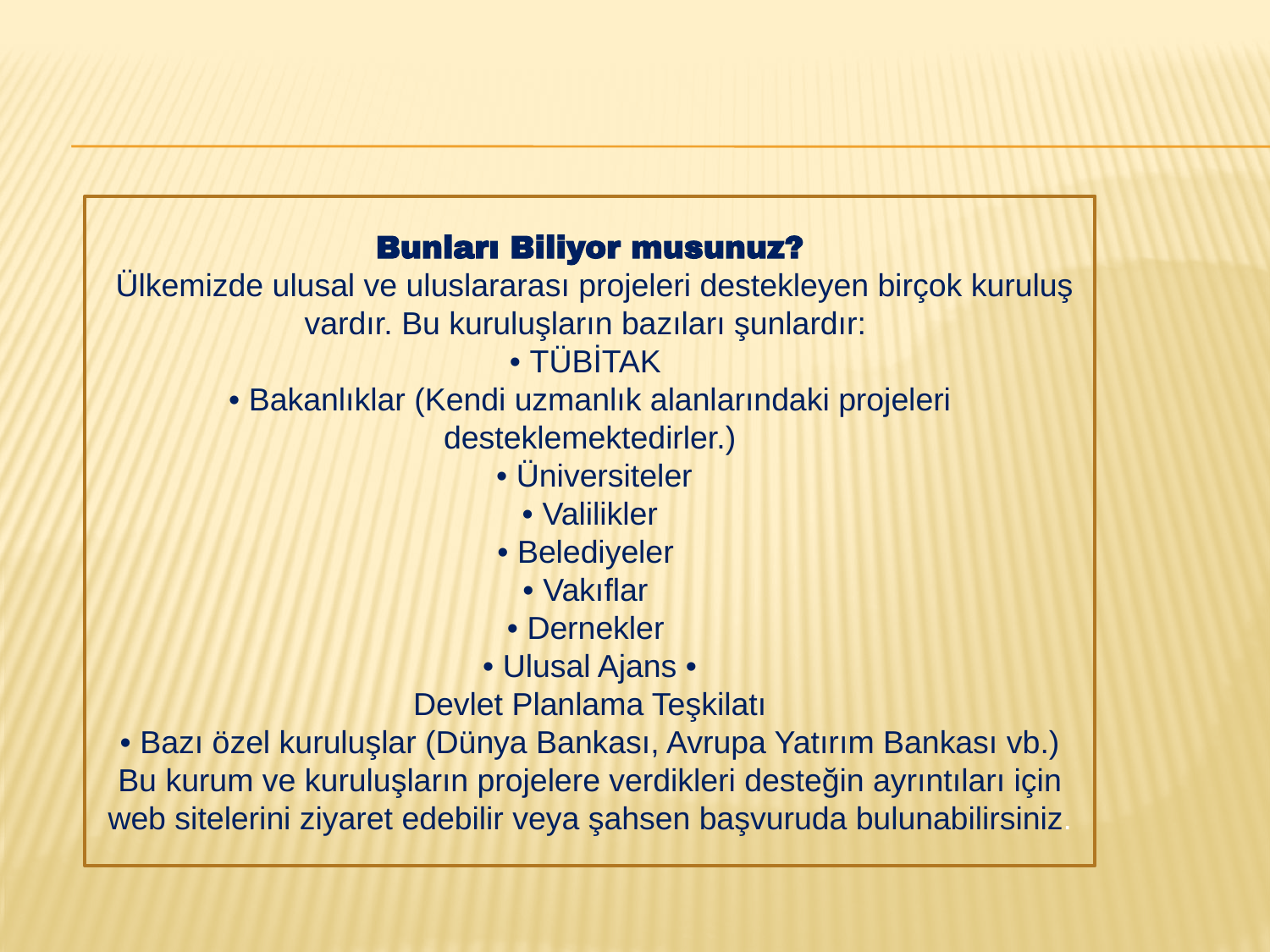

Bunları Biliyor musunuz?
 Ülkemizde ulusal ve uluslararası projeleri destekleyen birçok kuruluş vardır. Bu kuruluşların bazıları şunlardır:
• TÜBİTAK
• Bakanlıklar (Kendi uzmanlık alanlarındaki projeleri desteklemektedirler.)
 • Üniversiteler
 • Valilikler
• Belediyeler
• Vakıflar
• Dernekler
• Ulusal Ajans •
 Devlet Planlama Teşkilatı
• Bazı özel kuruluşlar (Dünya Bankası, Avrupa Yatırım Bankası vb.) Bu kurum ve kuruluşların projelere verdikleri desteğin ayrıntıları için web sitelerini ziyaret edebilir veya şahsen başvuruda bulunabilirsiniz.